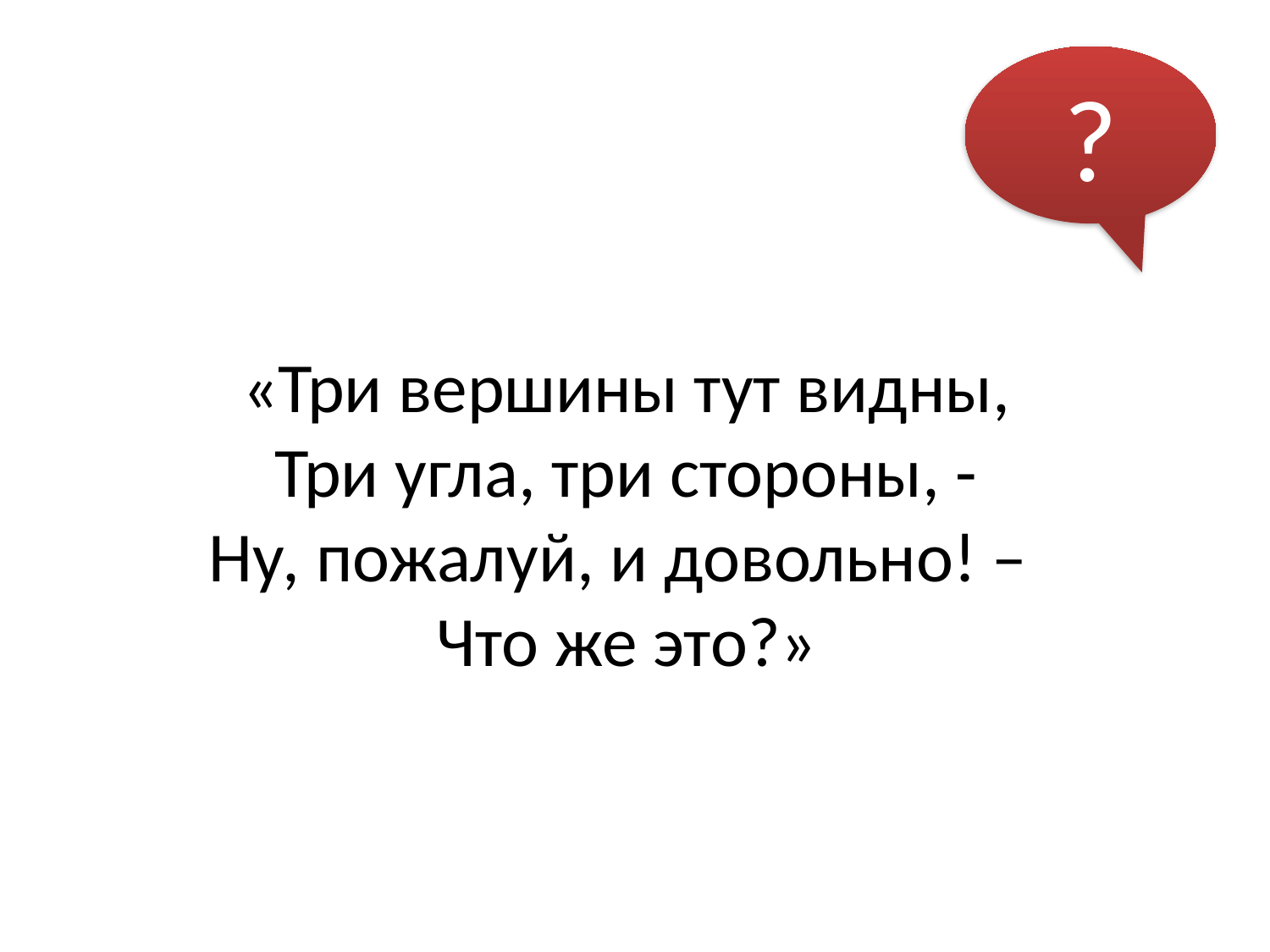

?
«Три вершины тут видны,
Три угла, три стороны, -
Ну, пожалуй, и довольно! –
Что же это?»